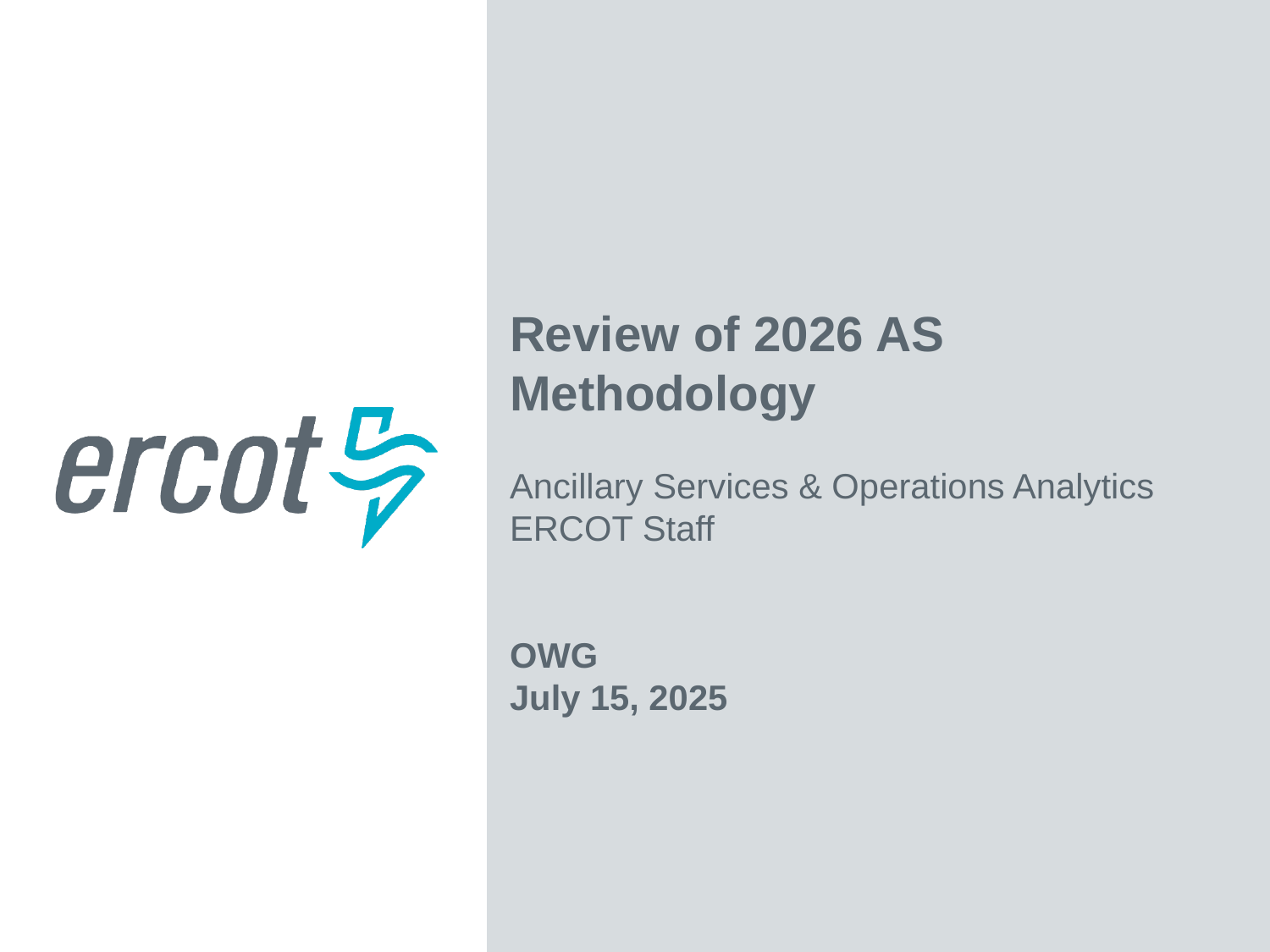

Review of 2026 AS Methodology

Ancillary Services & Operations Analytics
ERCOT Staff

OWG
July 15, 2025